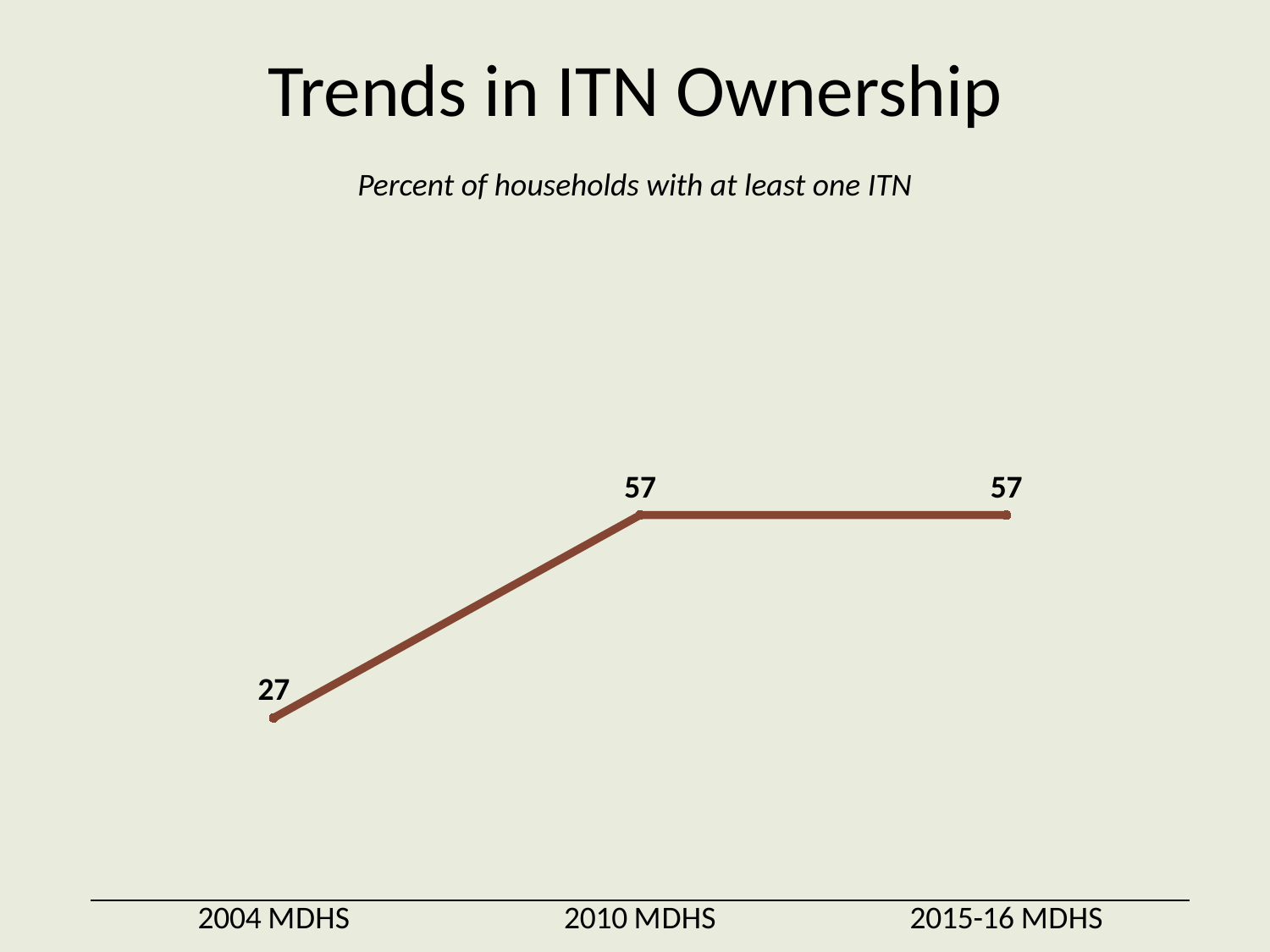

# Trends in ITN Ownership
Percent of households with at least one ITN

### Chart

| Category |  |
|---|---|
| 2004 MDHS | 27.0 |
| 2010 MDHS | 57.0 |
| 2015-16 MDHS | 57.0 |